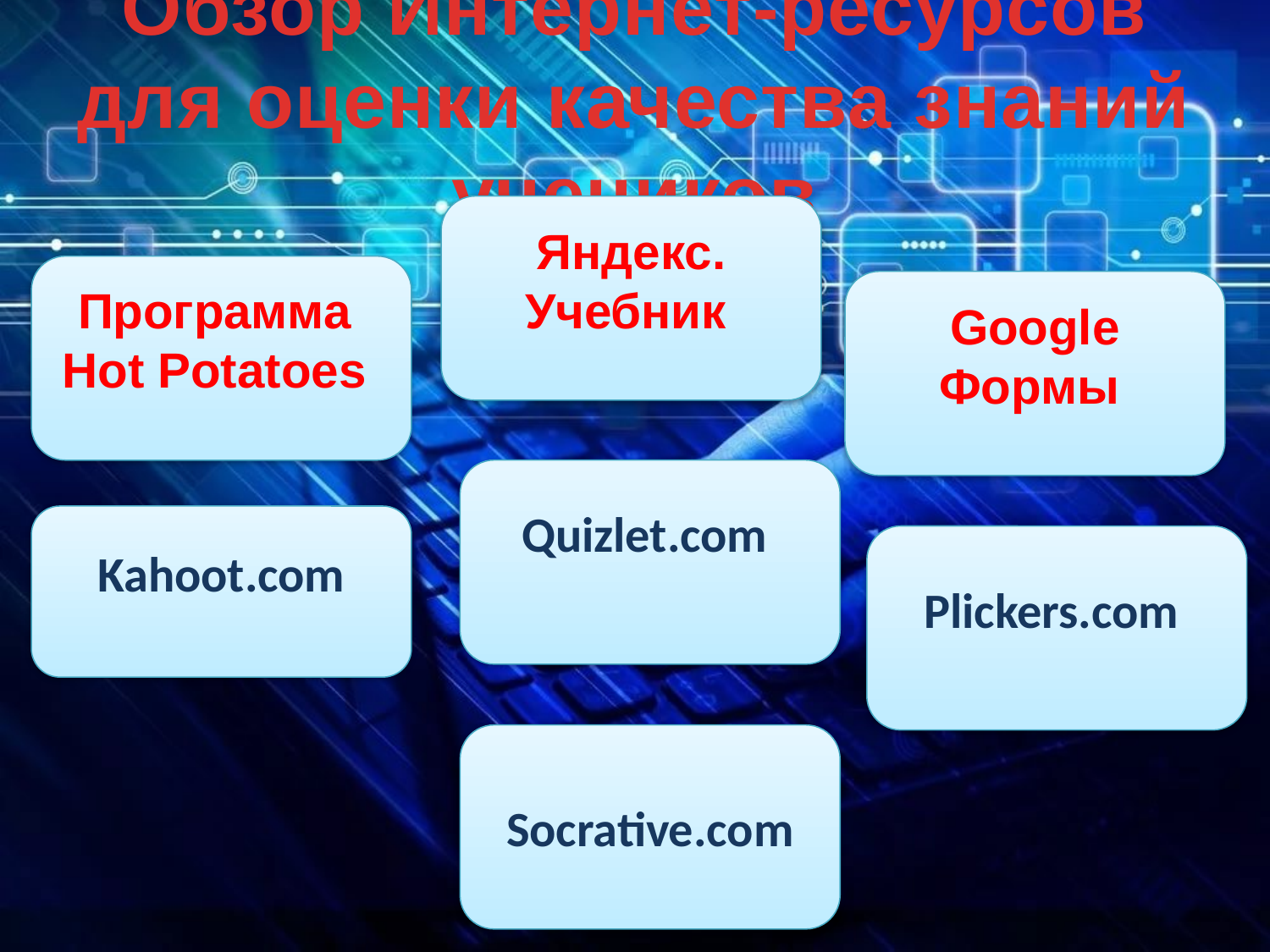

# Обзор Интернет-ресурсов для оценки качества знаний учеников
Яндекс.
Учебник

Программа
Hot Potatoes

Google Формы

Quizlet.com

Kahoot.com

Plickers.com

Socrative.com